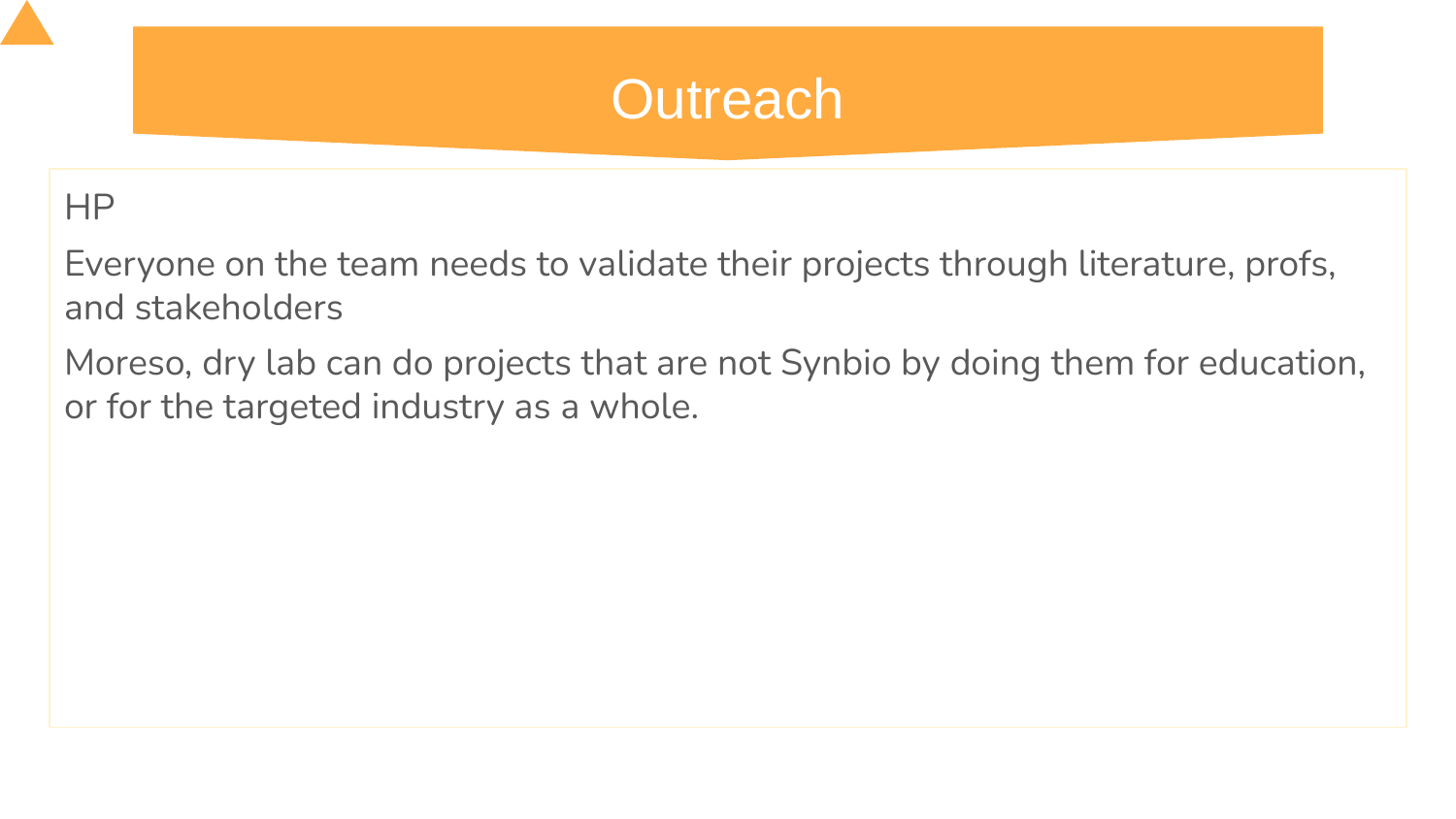

# Outreach
HP
Everyone on the team needs to validate their projects through literature, profs, and stakeholders
Moreso, dry lab can do projects that are not Synbio by doing them for education, or for the targeted industry as a whole.